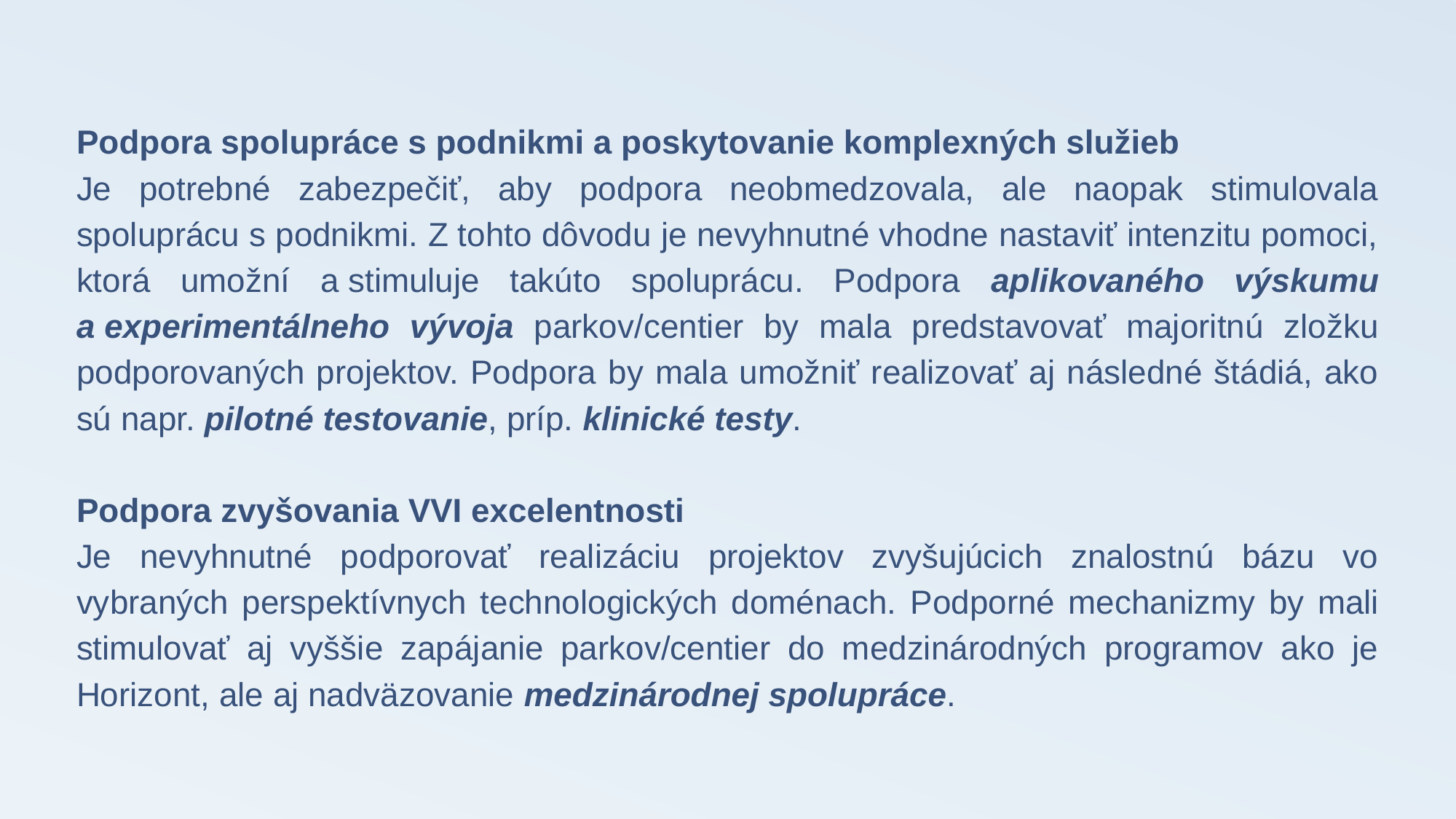

Podpora spolupráce s podnikmi a poskytovanie komplexných služieb
Je potrebné zabezpečiť, aby podpora neobmedzovala, ale naopak stimulovala spoluprácu s podnikmi. Z tohto dôvodu je nevyhnutné vhodne nastaviť intenzitu pomoci, ktorá umožní a stimuluje takúto spoluprácu. Podpora aplikovaného výskumu a experimentálneho vývoja parkov/centier by mala predstavovať majoritnú zložku podporovaných projektov. Podpora by mala umožniť realizovať aj následné štádiá, ako sú napr. pilotné testovanie, príp. klinické testy.

Podpora zvyšovania VVI excelentnosti
Je nevyhnutné podporovať realizáciu projektov zvyšujúcich znalostnú bázu vo vybraných perspektívnych technologických doménach. Podporné mechanizmy by mali stimulovať aj vyššie zapájanie parkov/centier do medzinárodných programov ako je Horizont, ale aj nadväzovanie medzinárodnej spolupráce.